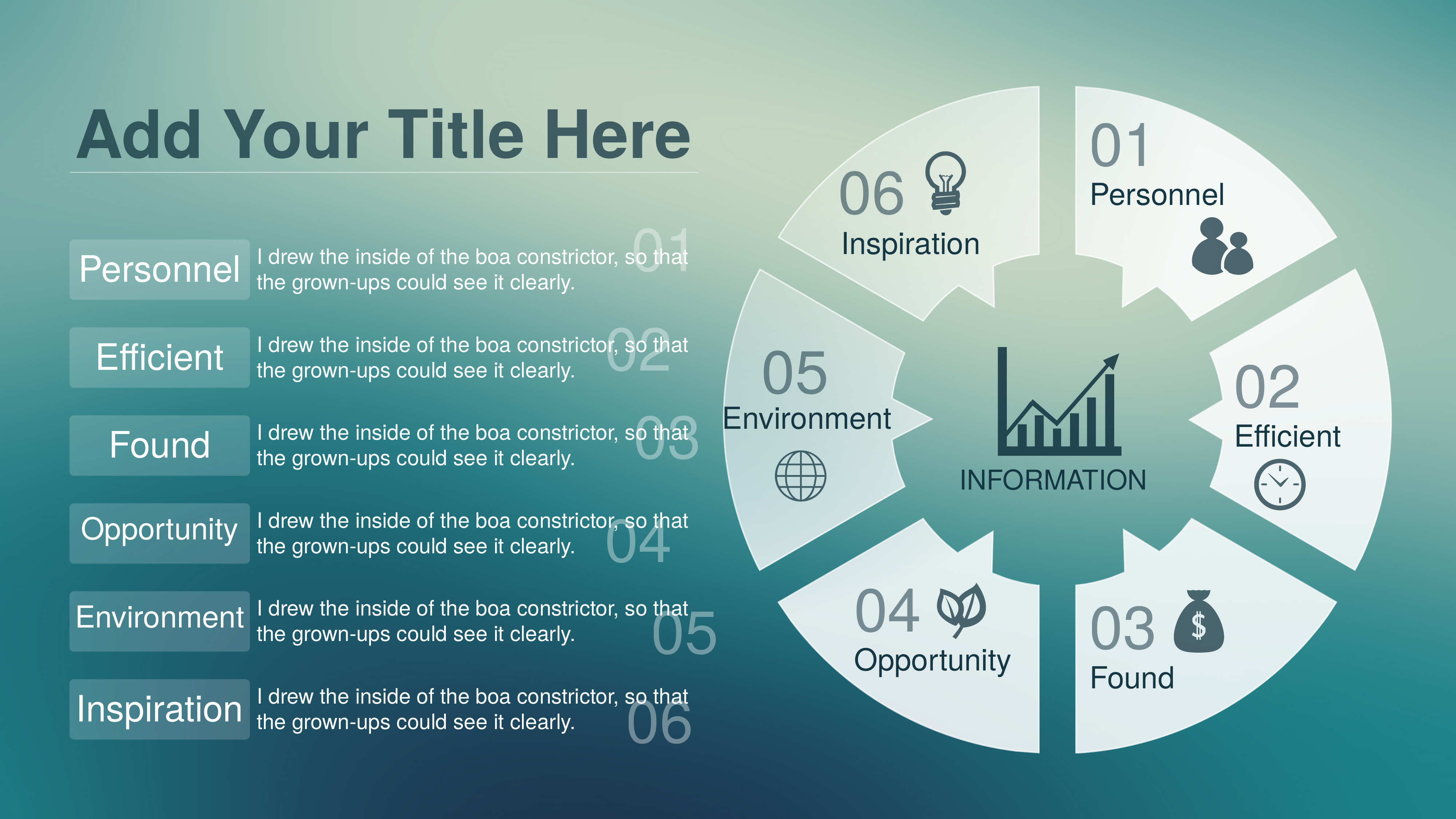

01
06

Personnel

Inspiration
05
02

Environment
Efficient

04

03

Opportunity
Found
INFORMATION
Add Your Title Here

01
I drew the inside of the boa constrictor, so that the grown-ups could see it clearly.

Personnel
02
I drew the inside of the boa constrictor, so that the grown-ups could see it clearly.

Efficient
03
I drew the inside of the boa constrictor, so that the grown-ups could see it clearly.

Found
04
I drew the inside of the boa constrictor, so that the grown-ups could see it clearly.

Opportunity
05
I drew the inside of the boa constrictor, so that the grown-ups could see it clearly.

Environment
06
I drew the inside of the boa constrictor, so that the grown-ups could see it clearly.

Inspiration